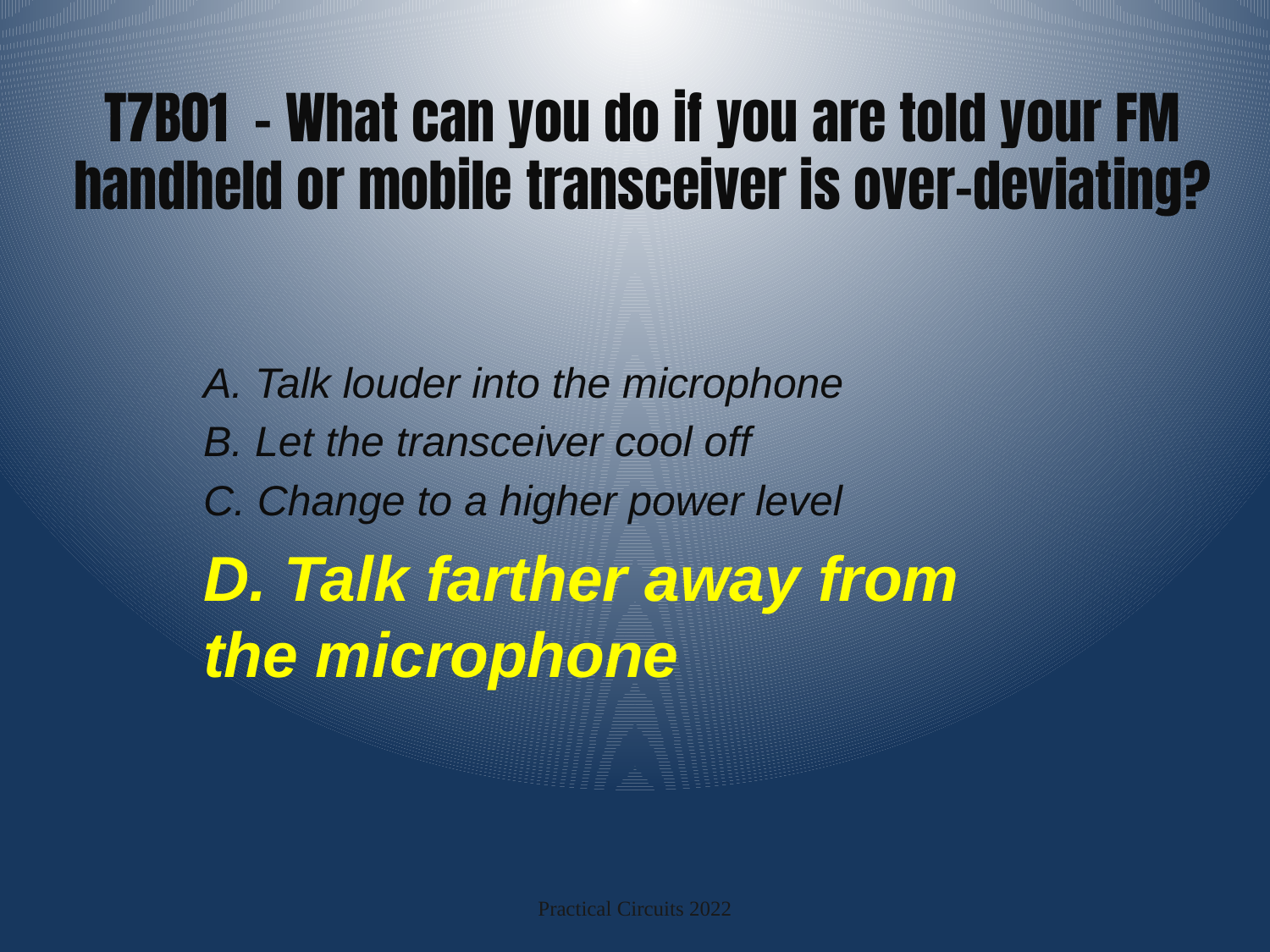

# T7B01  - What can you do if you are told your FM handheld or mobile transceiver is over-deviating?
A. Talk louder into the microphone
B. Let the transceiver cool off
C. Change to a higher power level
D. Talk farther away from the microphone
Practical Circuits 2022